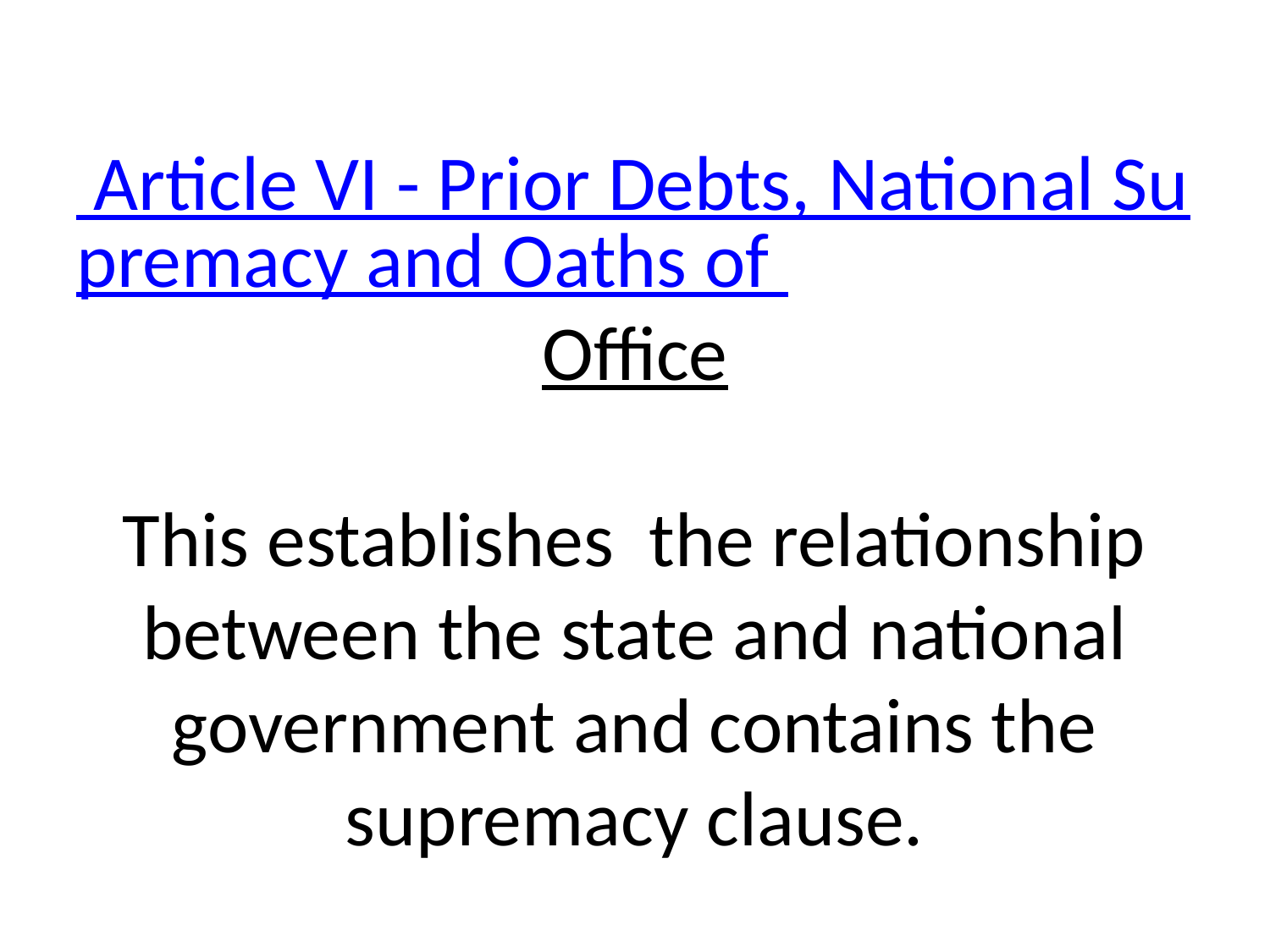

# Article VI - Prior Debts, National Supremacy and Oaths of Office This establishes  the relationship between the state and national government and contains the supremacy clause.